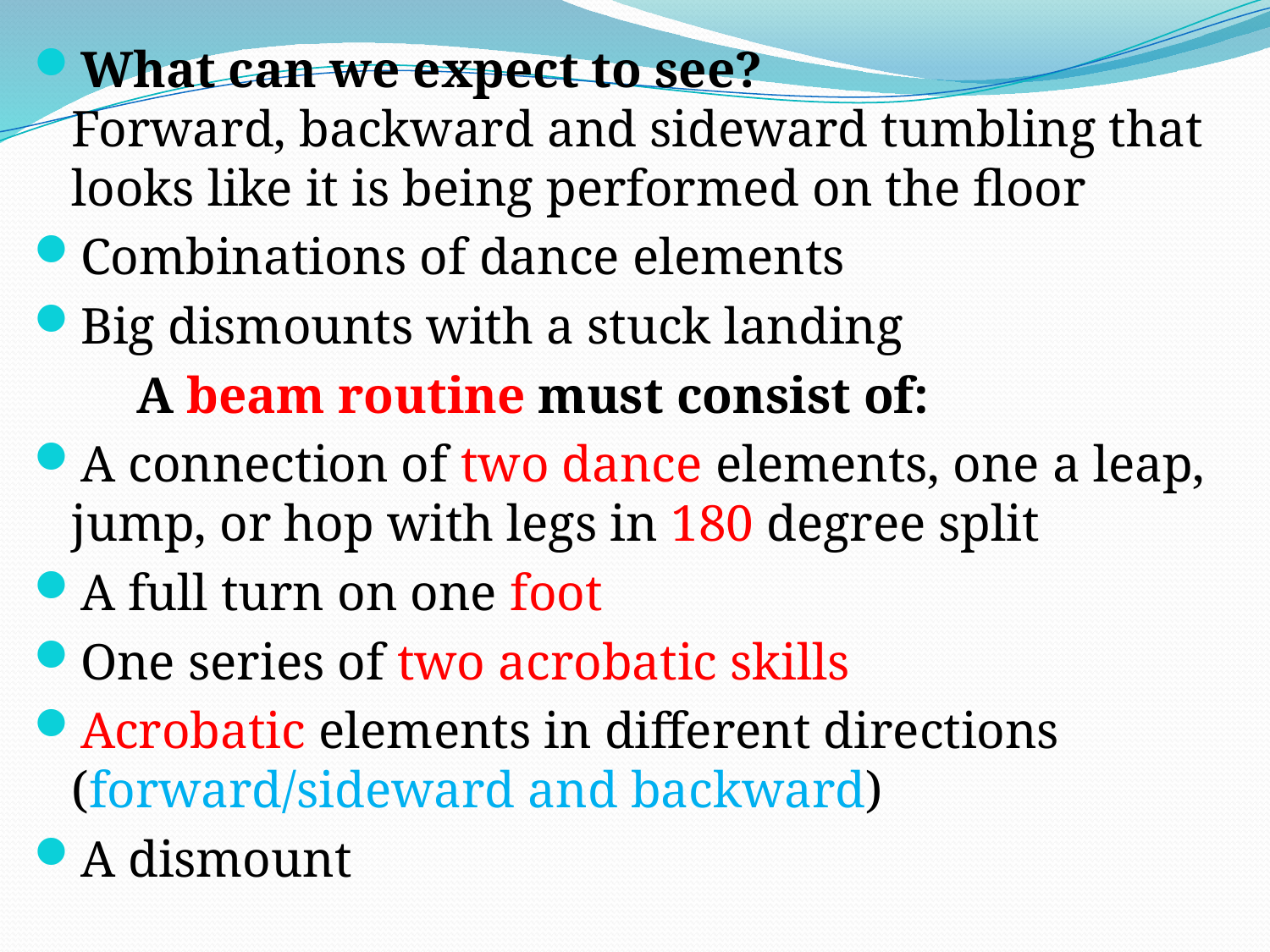

What can we expect to see?
Forward, backward and sideward tumbling that looks like it is being performed on the floor
Combinations of dance elements
Big dismounts with a stuck landing
        A beam routine must consist of:
A connection of two dance elements, one a leap, jump, or hop with legs in 180 degree split
A full turn on one foot
One series of two acrobatic skills
Acrobatic elements in different directions (forward/sideward and backward)
A dismount